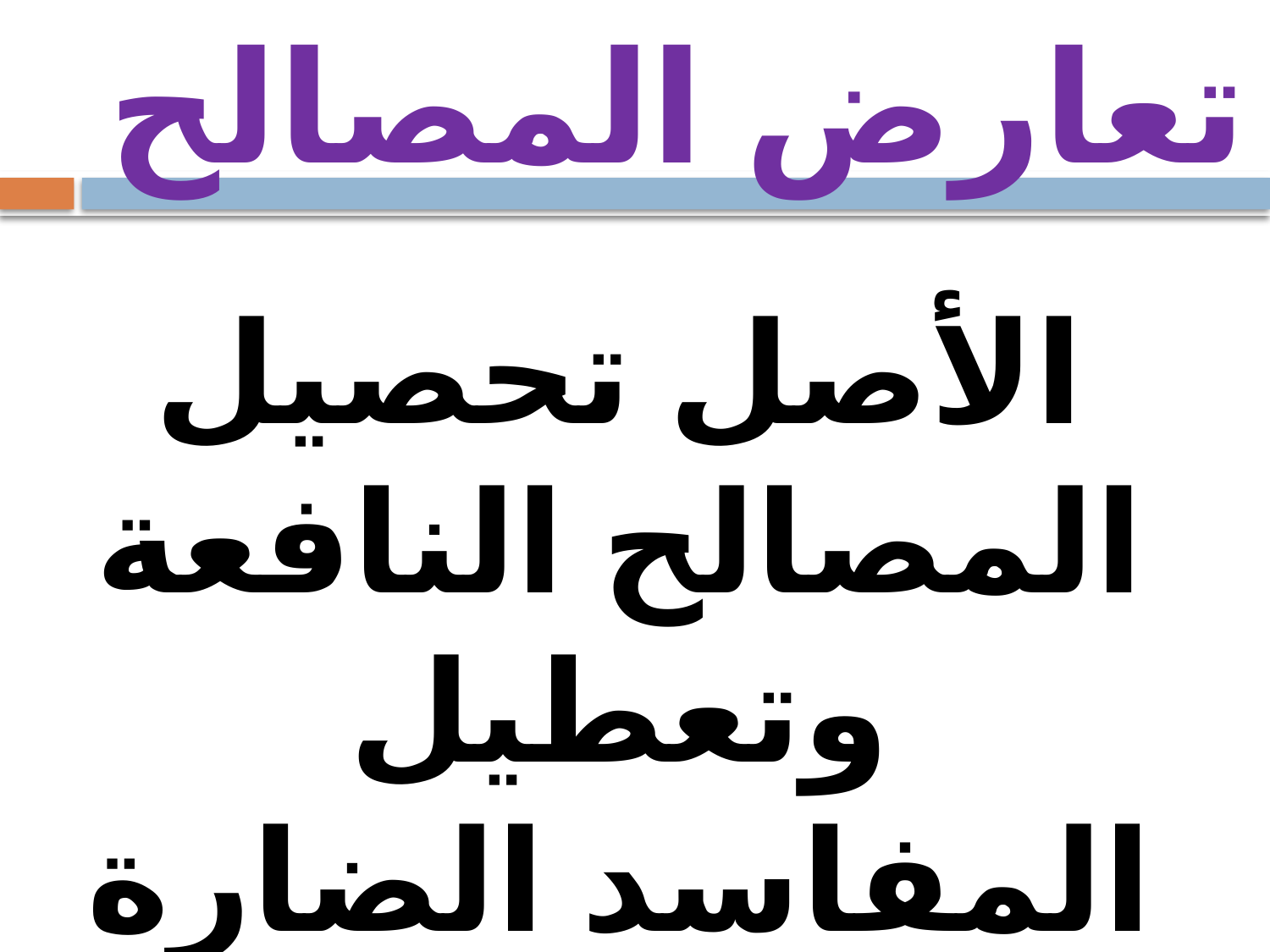

# تعارض المصالح
الأصل تحصيل المصالح النافعة وتعطيل المفاسد الضارة